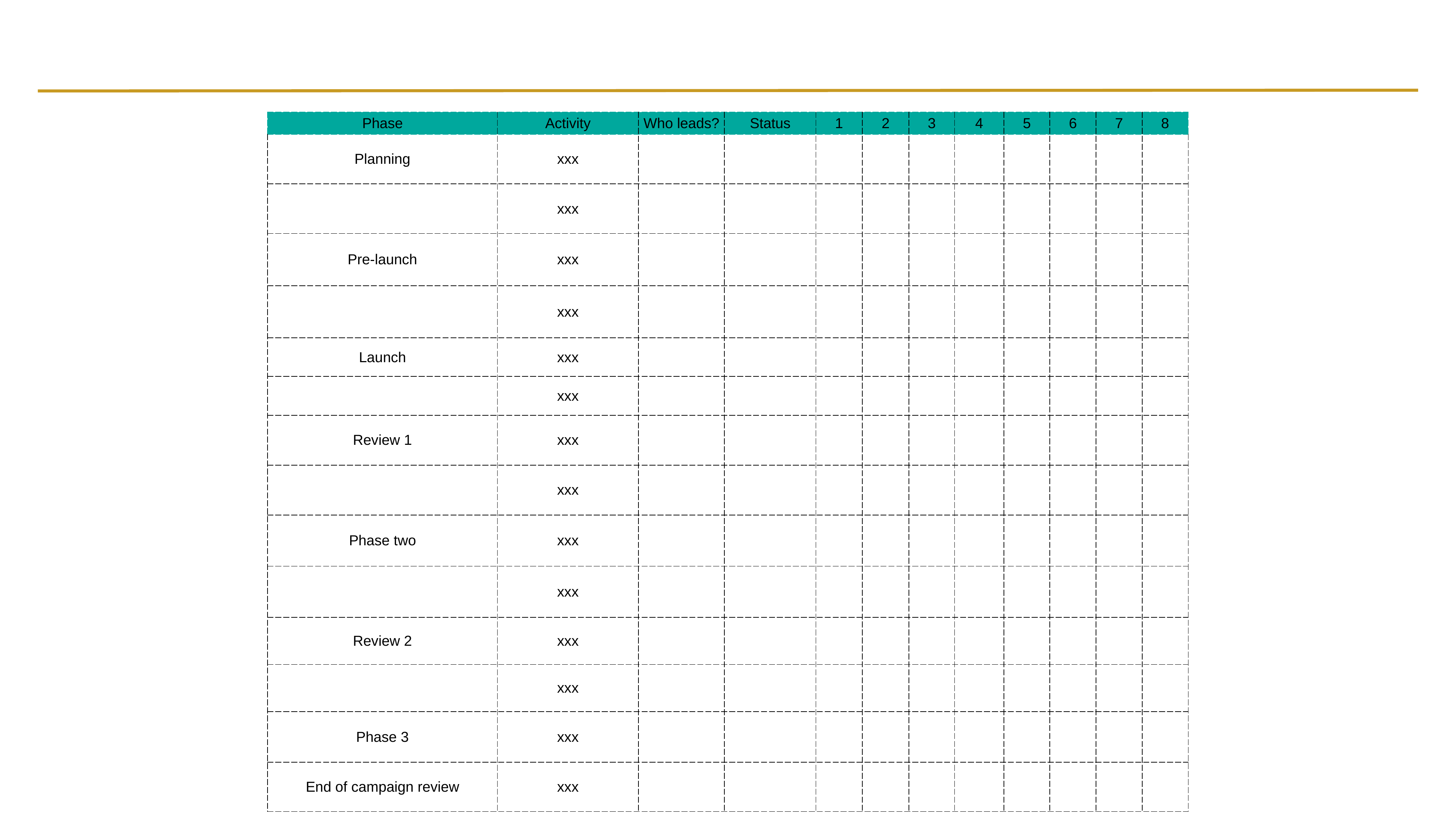

| Phase | Activity | Who leads? | Status | 1 | 2 | 3 | 4 | 5 | 6 | 7 | 8 |
| --- | --- | --- | --- | --- | --- | --- | --- | --- | --- | --- | --- |
| Planning | xxx |  |  |  |  |  |  |  |  |  |  |
|  | xxx |  |  |  |  |  |  |  |  |  |  |
| Pre-launch | xxx |  |  |  |  |  |  |  |  |  |  |
|  | xxx |  |  |  |  |  |  |  |  |  |  |
| Launch | xxx |  |  |  |  |  |  |  |  |  |  |
|  | xxx |  |  |  |  |  |  |  |  |  |  |
| Review 1 | xxx |  |  |  |  |  |  |  |  |  |  |
|  | xxx |  |  |  |  |  |  |  |  |  |  |
| Phase two | xxx |  |  |  |  |  |  |  |  |  |  |
|  | xxx |  |  |  |  |  |  |  |  |  |  |
| Review 2 | xxx |  |  |  |  |  |  |  |  |  |  |
|  | xxx |  |  |  |  |  |  |  |  |  |  |
| Phase 3 | xxx |  |  |  |  |  |  |  |  |  |  |
| End of campaign review | xxx |  |  |  |  |  |  |  |  |  |  |